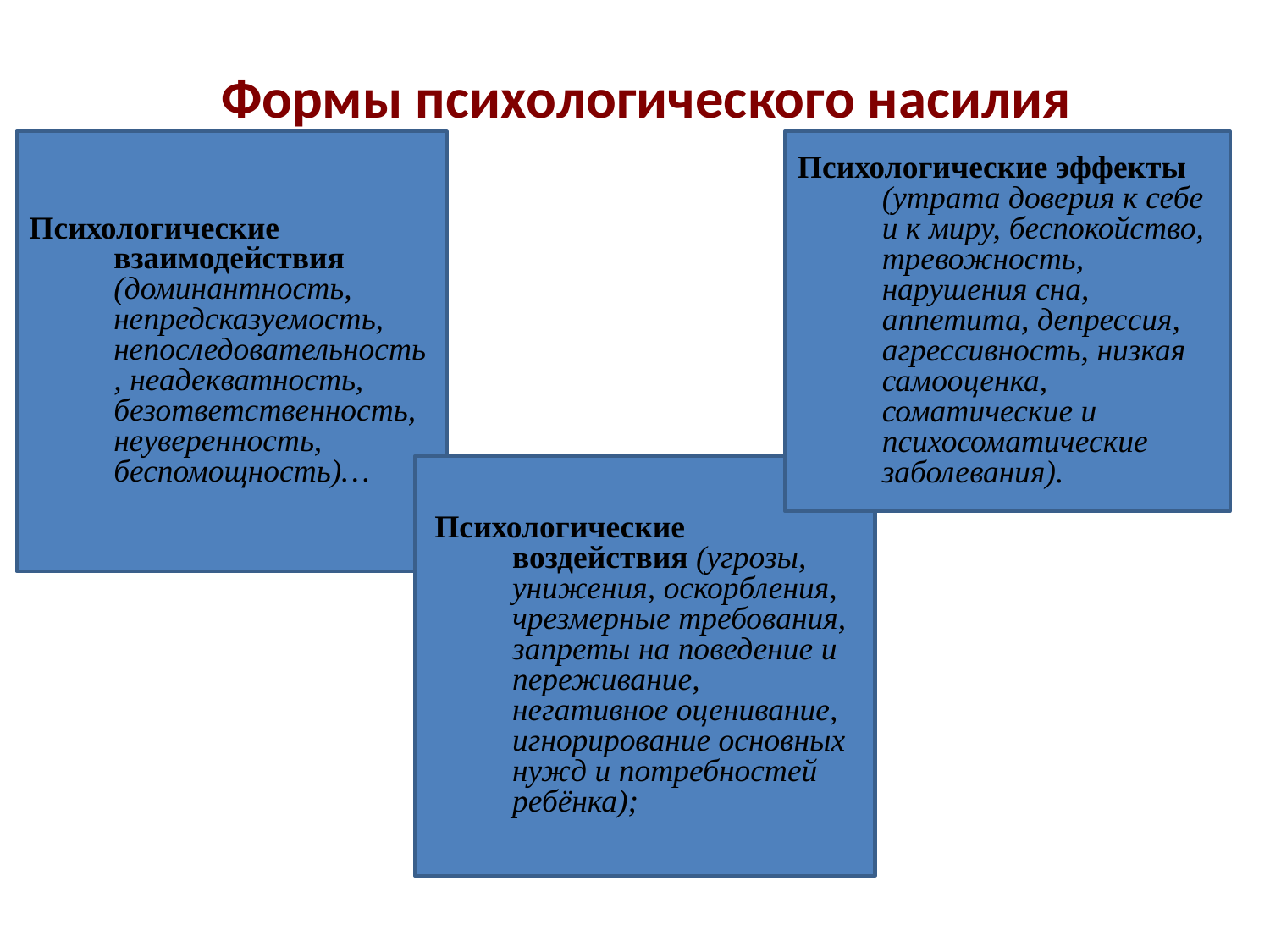

# Формы психологического насилия
Психологические взаимодействия (доминантность, непредсказуемость, непоследовательность, неадекватность, безответственность, неуверенность, беспомощность)…
Психологические эффекты (утрата доверия к себе и к миру, беспокойство, тревожность, нарушения сна, аппетита, депрессия, агрессивность, низкая самооценка, соматические и психосоматические заболевания).

 Психологические воздействия (угрозы, унижения, оскорбления, чрезмерные требования, запреты на поведение и переживание, негативное оценивание, игнорирование основных нужд и потребностей ребёнка);